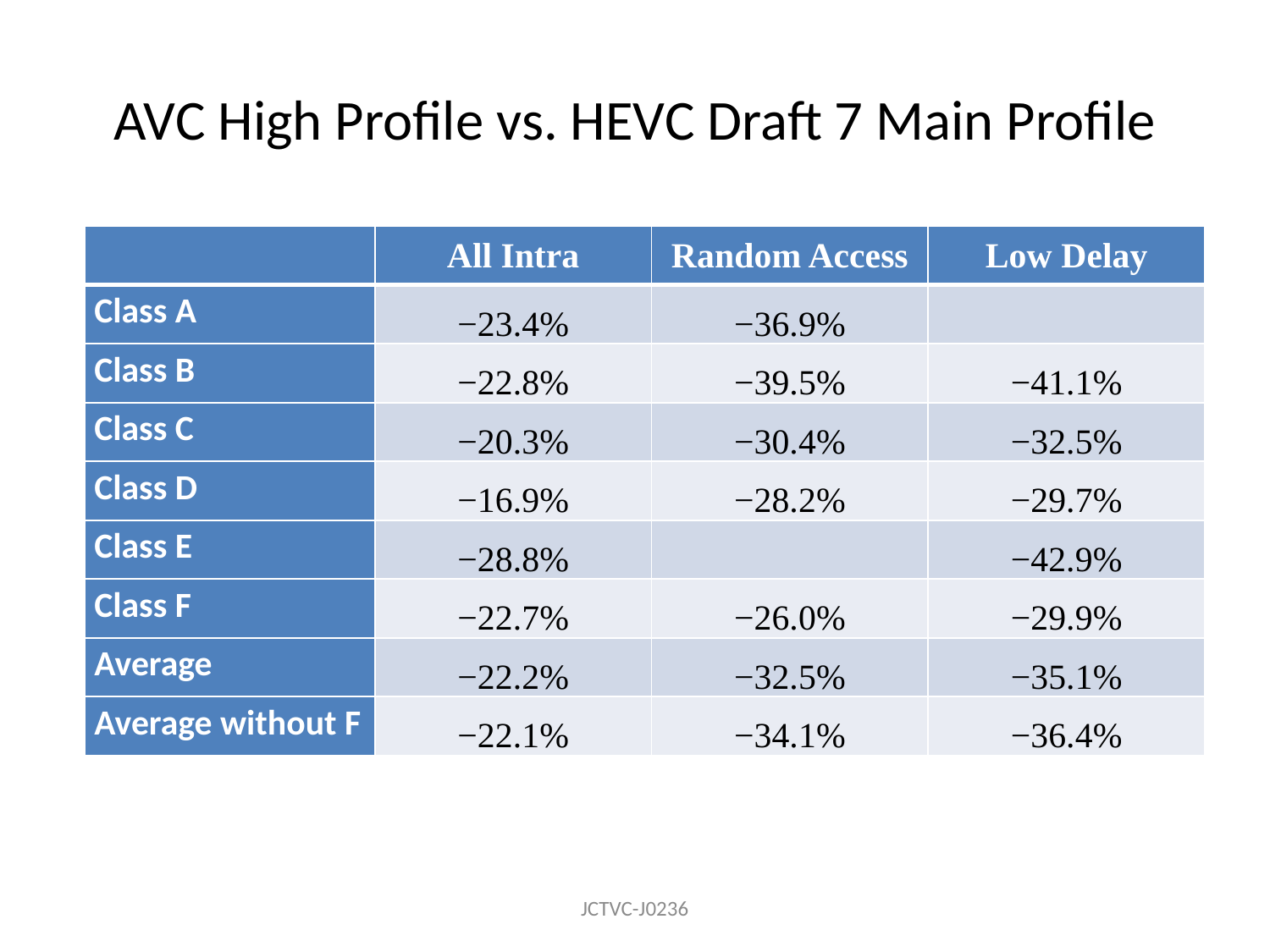

# AVC High Profile vs. HEVC Draft 7 Main Profile

|  | All Intra | Random Access | Low Delay |
| --- | --- | --- | --- |
| Class A | −23.4% | −36.9% |  |
| Class B | −22.8% | −39.5% | −41.1% |
| Class C | −20.3% | −30.4% | −32.5% |
| Class D | −16.9% | −28.2% | −29.7% |
| Class E | −28.8% |  | −42.9% |
| Class F | −22.7% | −26.0% | −29.9% |
| Average | −22.2% | −32.5% | −35.1% |
| Average without F | −22.1% | −34.1% | −36.4% |
JCTVC-J0236